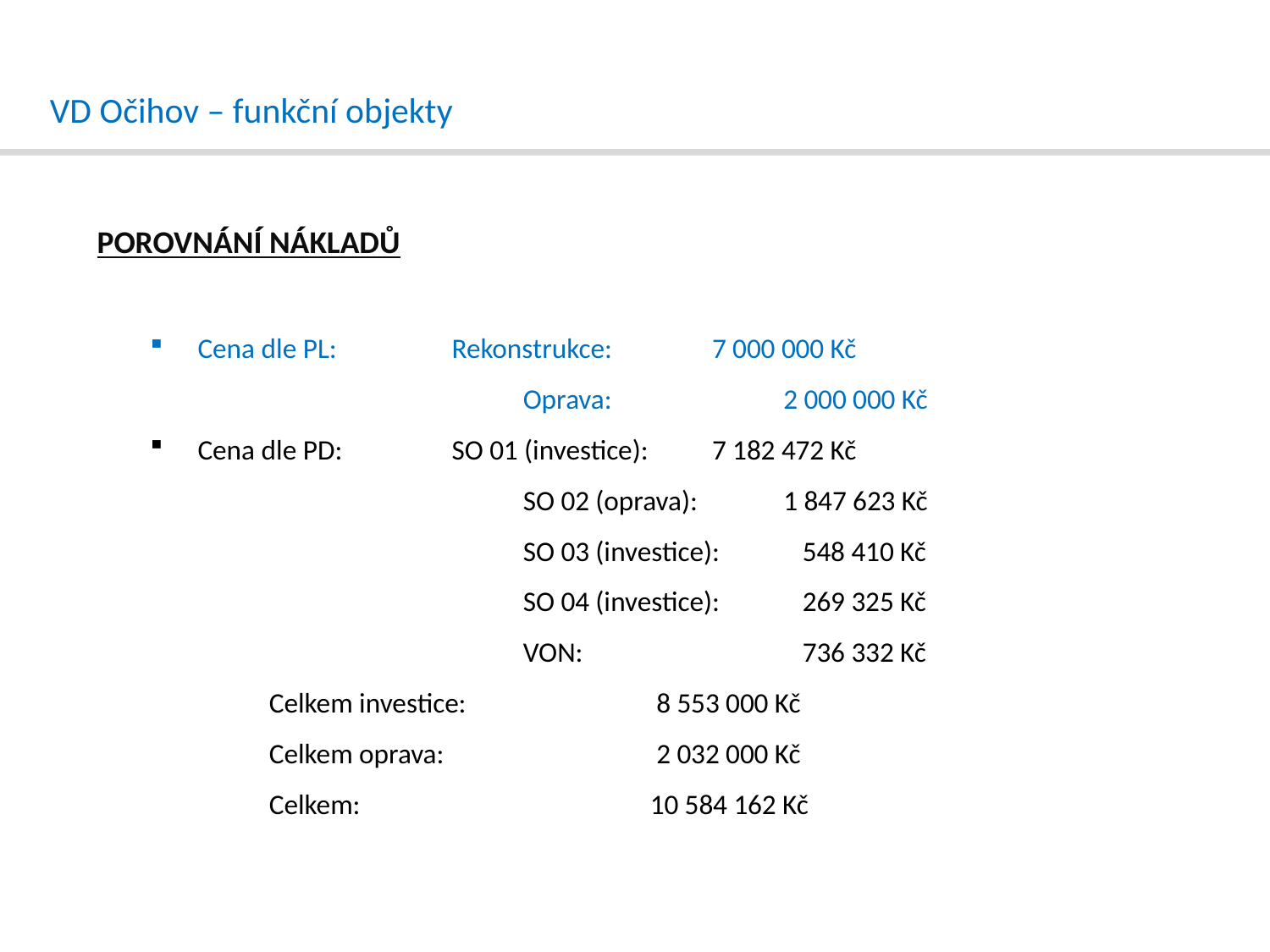

VD Očihov – funkční objekty

POROVNÁNÍ NÁKLADŮ
Cena dle PL:	Rekonstrukce:	 7 000 000 Kč
		Oprava:		 2 000 000 Kč
Cena dle PD:	SO 01 (investice):	 7 182 472 Kč
		SO 02 (oprava):	 1 847 623 Kč
		SO 03 (investice):	    548 410 Kč
		SO 04 (investice):	    269 325 Kč
		VON:		    736 332 Kč
Celkem investice:		 8 553 000 Kč
Celkem oprava:		 2 032 000 Kč
Celkem:			10 584 162 Kč